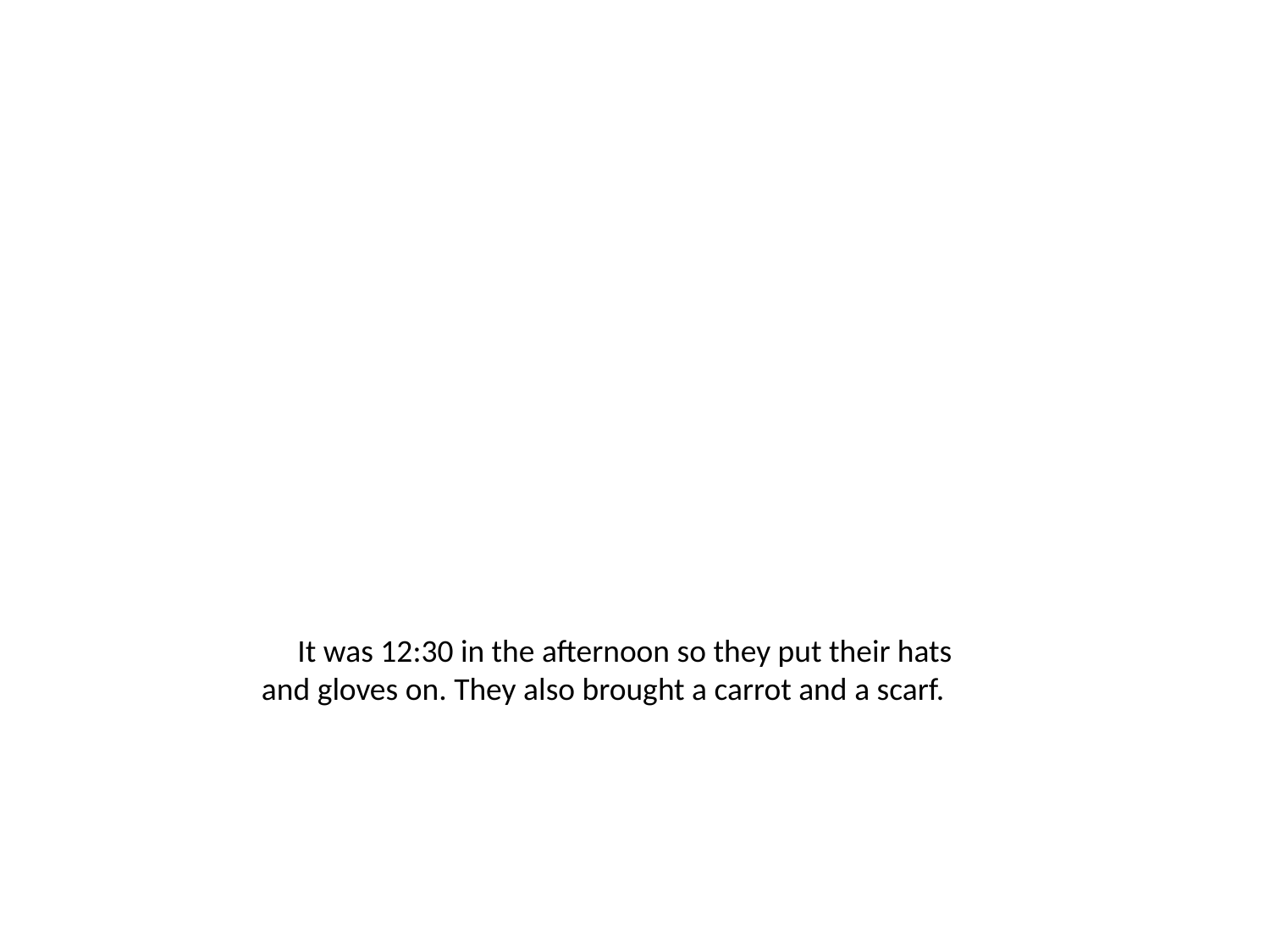

It was 12:30 in the afternoon so they put their hats and gloves on. They also brought a carrot and a scarf.

#